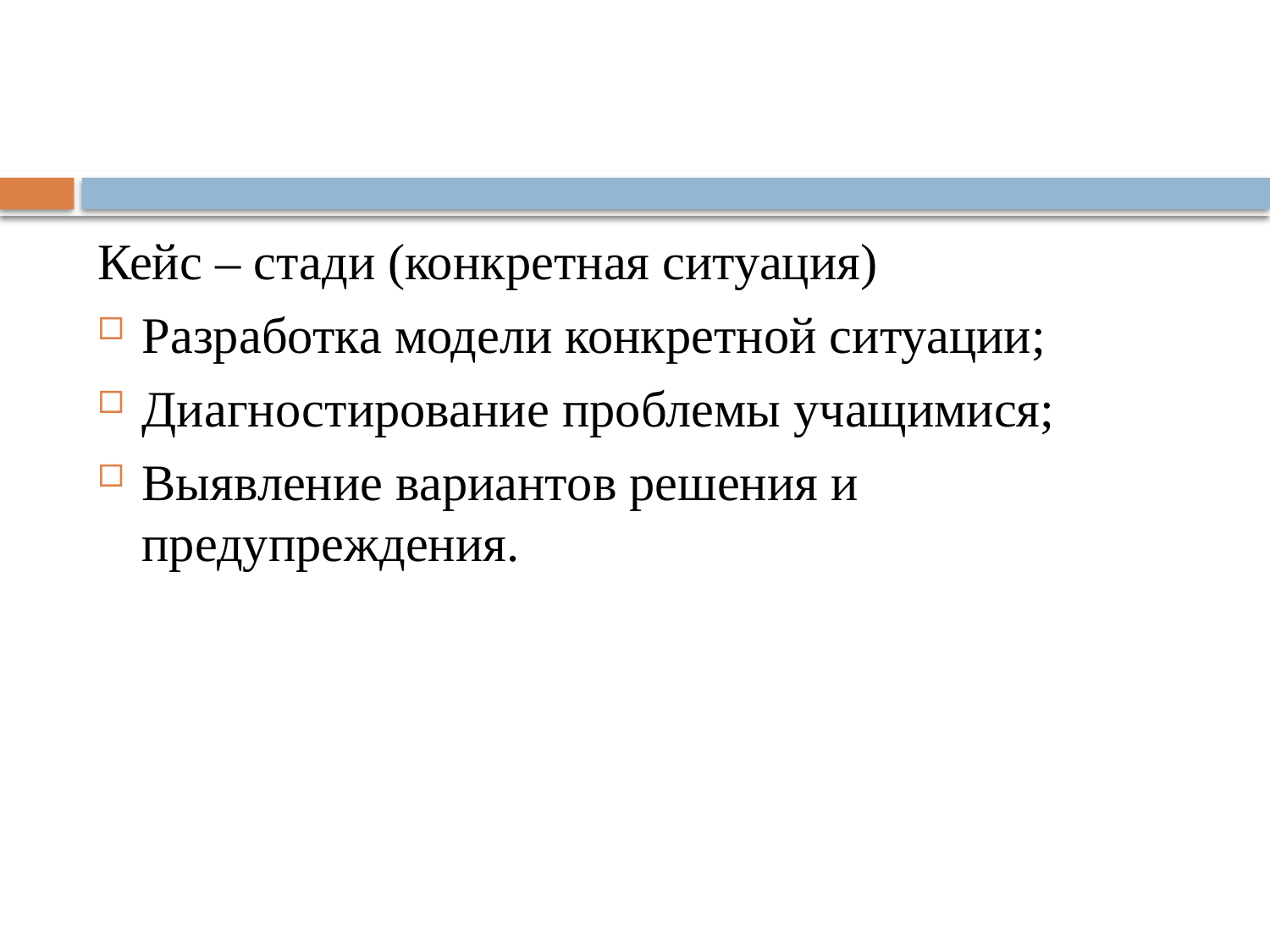

Кейс – стади (конкретная ситуация)
Разработка модели конкретной ситуации;
Диагностирование проблемы учащимися;
Выявление вариантов решения и предупреждения.